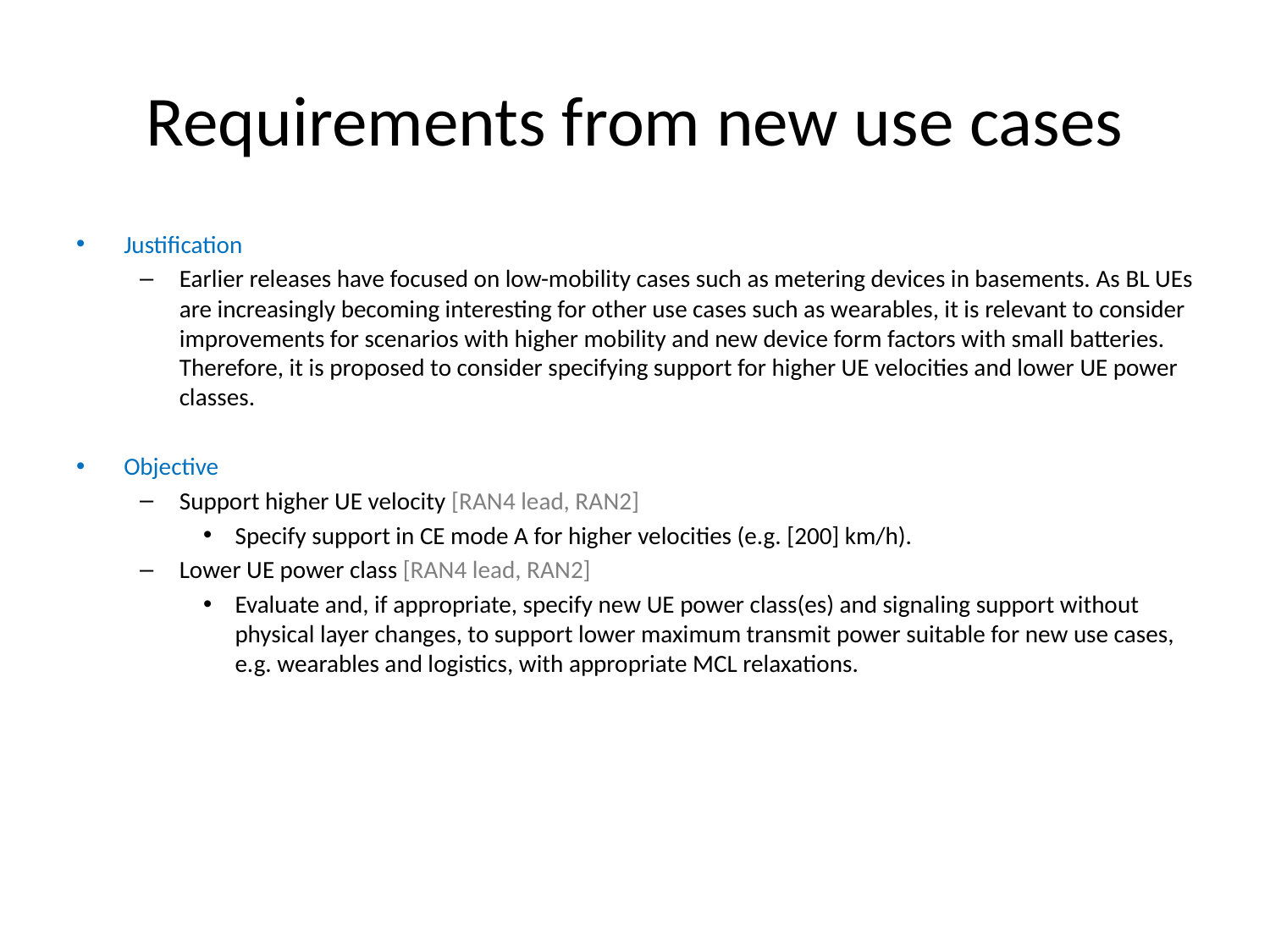

# Requirements from new use cases
Justification
Earlier releases have focused on low-mobility cases such as metering devices in basements. As BL UEs are increasingly becoming interesting for other use cases such as wearables, it is relevant to consider improvements for scenarios with higher mobility and new device form factors with small batteries. Therefore, it is proposed to consider specifying support for higher UE velocities and lower UE power classes.

Objective
Support higher UE velocity [RAN4 lead, RAN2]
Specify support in CE mode A for higher velocities (e.g. [200] km/h).
Lower UE power class [RAN4 lead, RAN2]
Evaluate and, if appropriate, specify new UE power class(es) and signaling support without physical layer changes, to support lower maximum transmit power suitable for new use cases, e.g. wearables and logistics, with appropriate MCL relaxations.